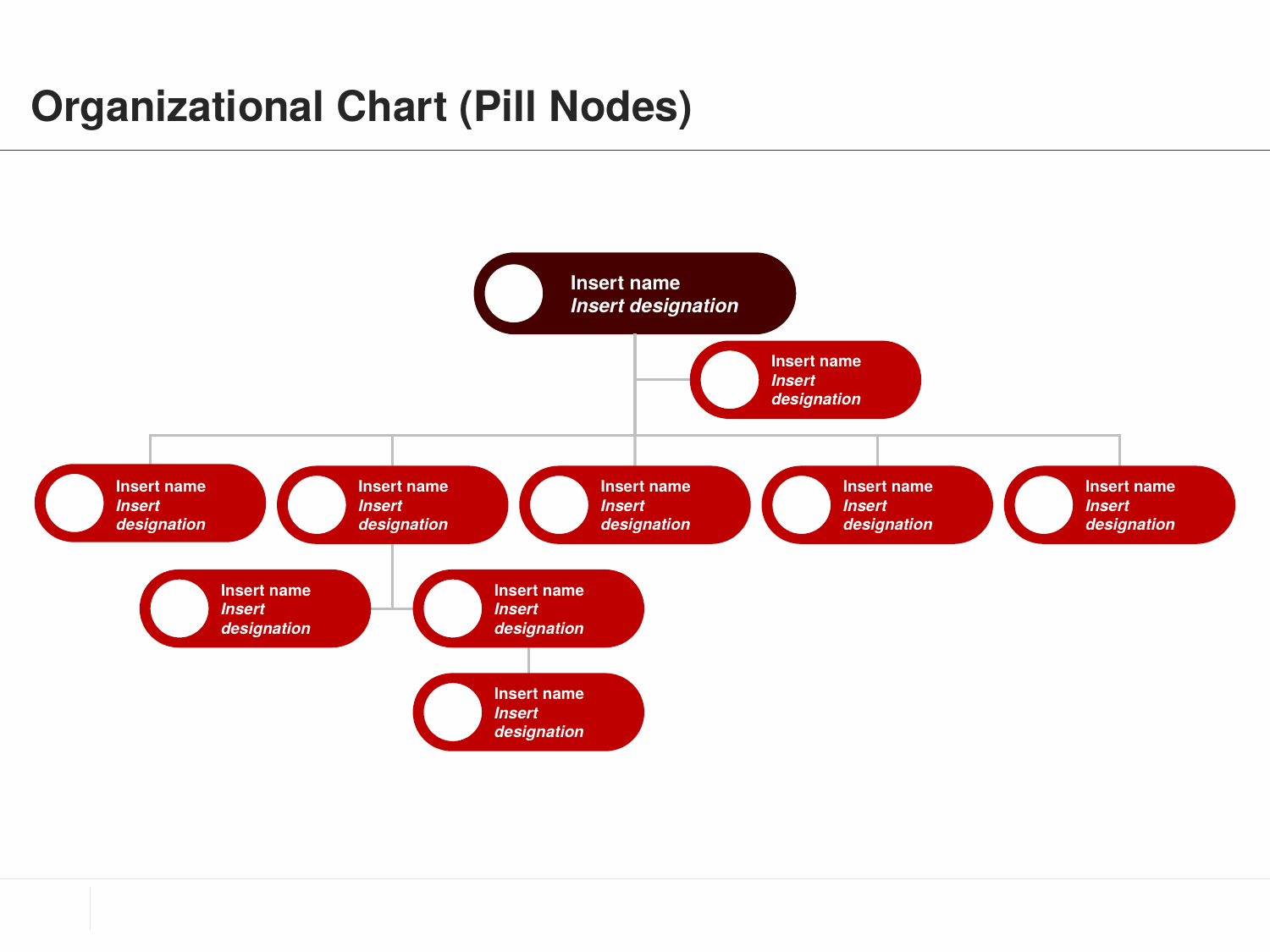

# Organizational Chart (Pill Nodes)

Insert name
Insert designation

Insert name
Insert designation

Insert name
Insert designation
Insert name
Insert designation
Insert name
Insert designation
Insert name
Insert designation
Insert name
Insert designation

Insert name
Insert designation
Insert name
Insert designation

Insert name
Insert designation